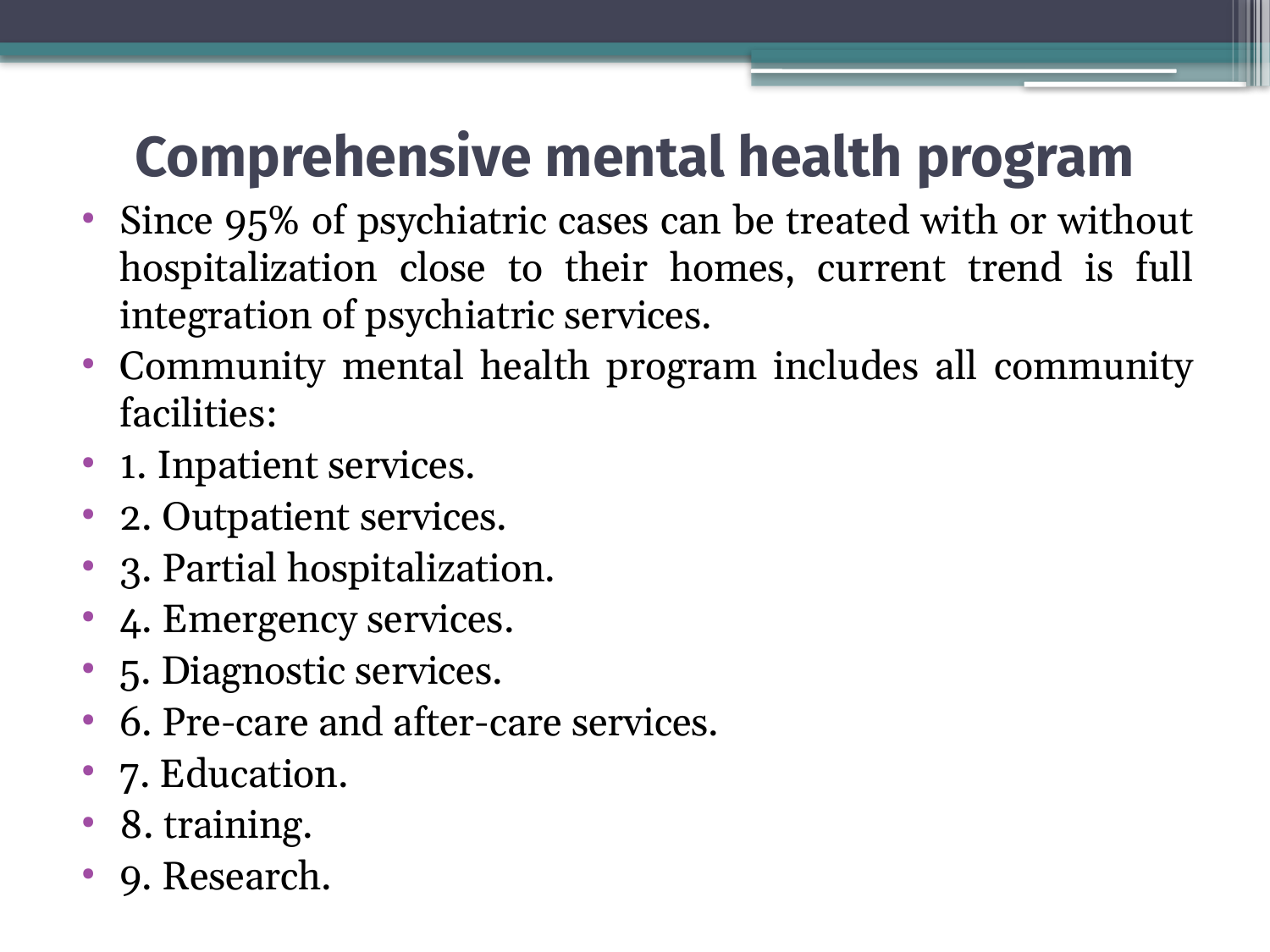

# Comprehensive mental health program
Since 95% of psychiatric cases can be treated with or without hospitalization close to their homes, current trend is full integration of psychiatric services.
Community mental health program includes all community facilities:
1. Inpatient services.
2. Outpatient services.
3. Partial hospitalization.
4. Emergency services.
5. Diagnostic services.
6. Pre-care and after-care services.
7. Education.
8. training.
9. Research.